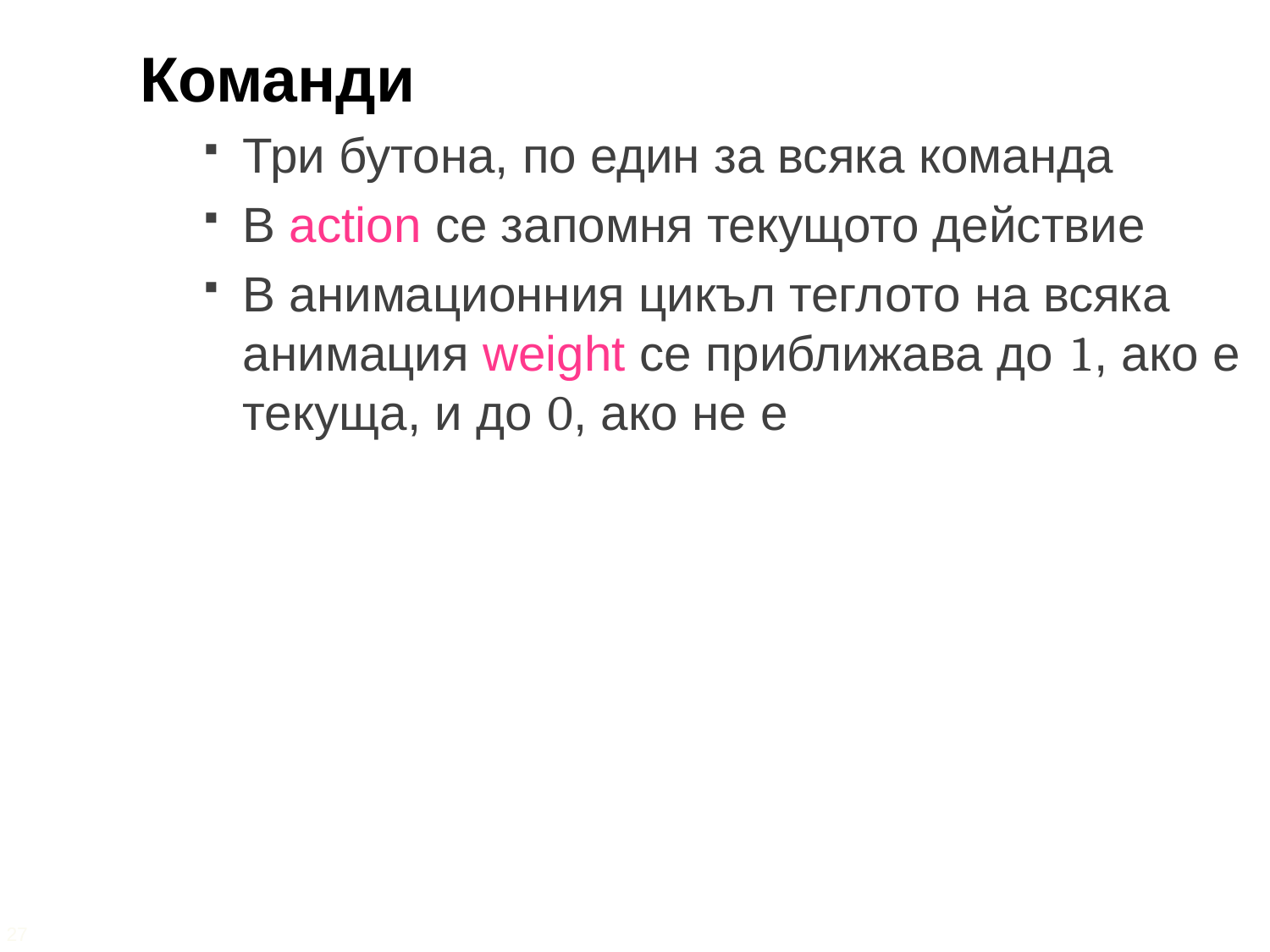

Команди
Три бутона, по един за всяка команда
В action се запомня текущото действие
В анимационния цикъл теглото на всяка анимация weight се приближава до 1, ако е текуща, и до 0, ако не е